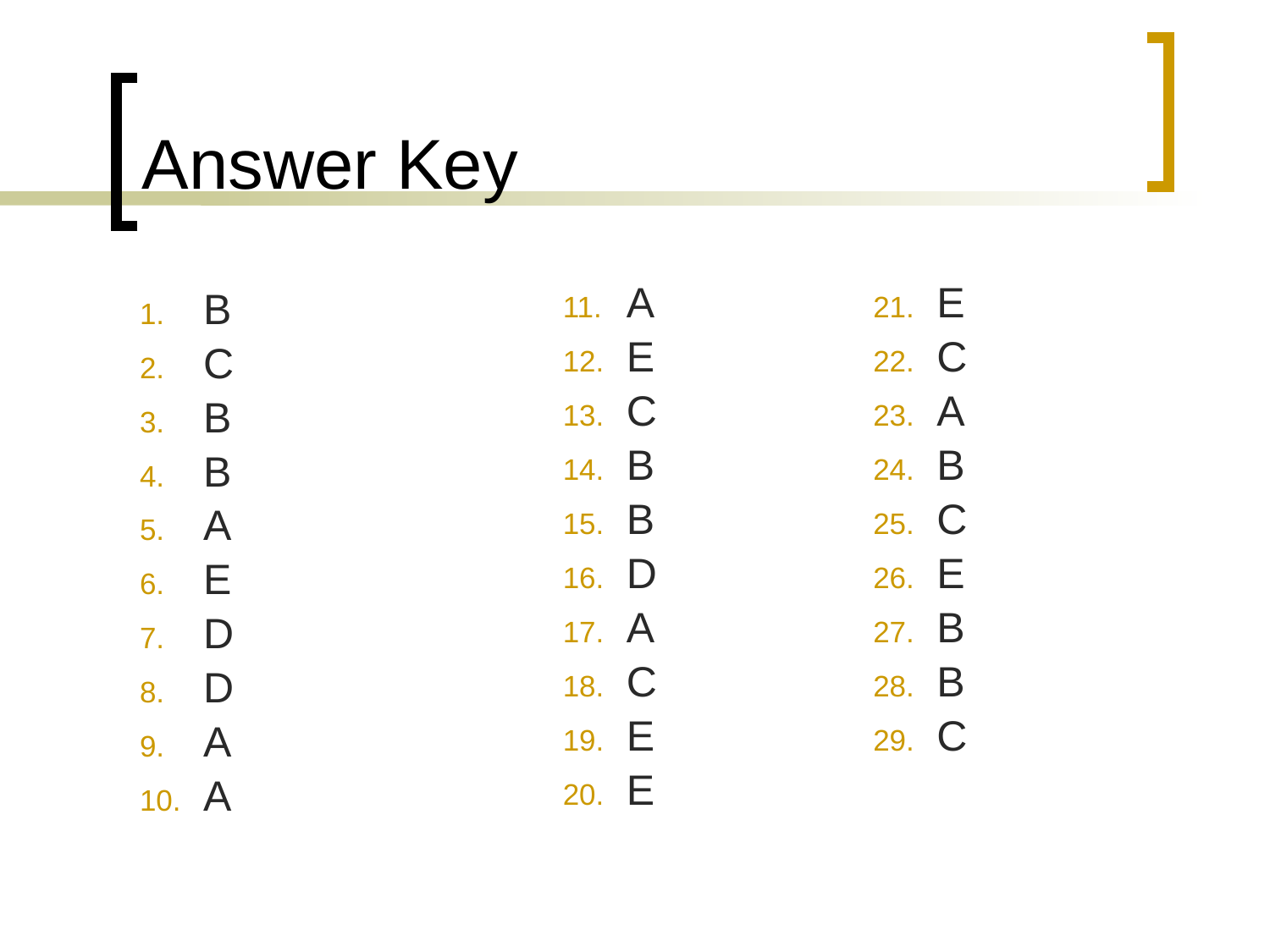

# Answer Key

B
C
B
B
A
E
D
D
A
A

A
E
C
B
B
D
A
C
E
E

E
C
A
B
C
E
B
B
C